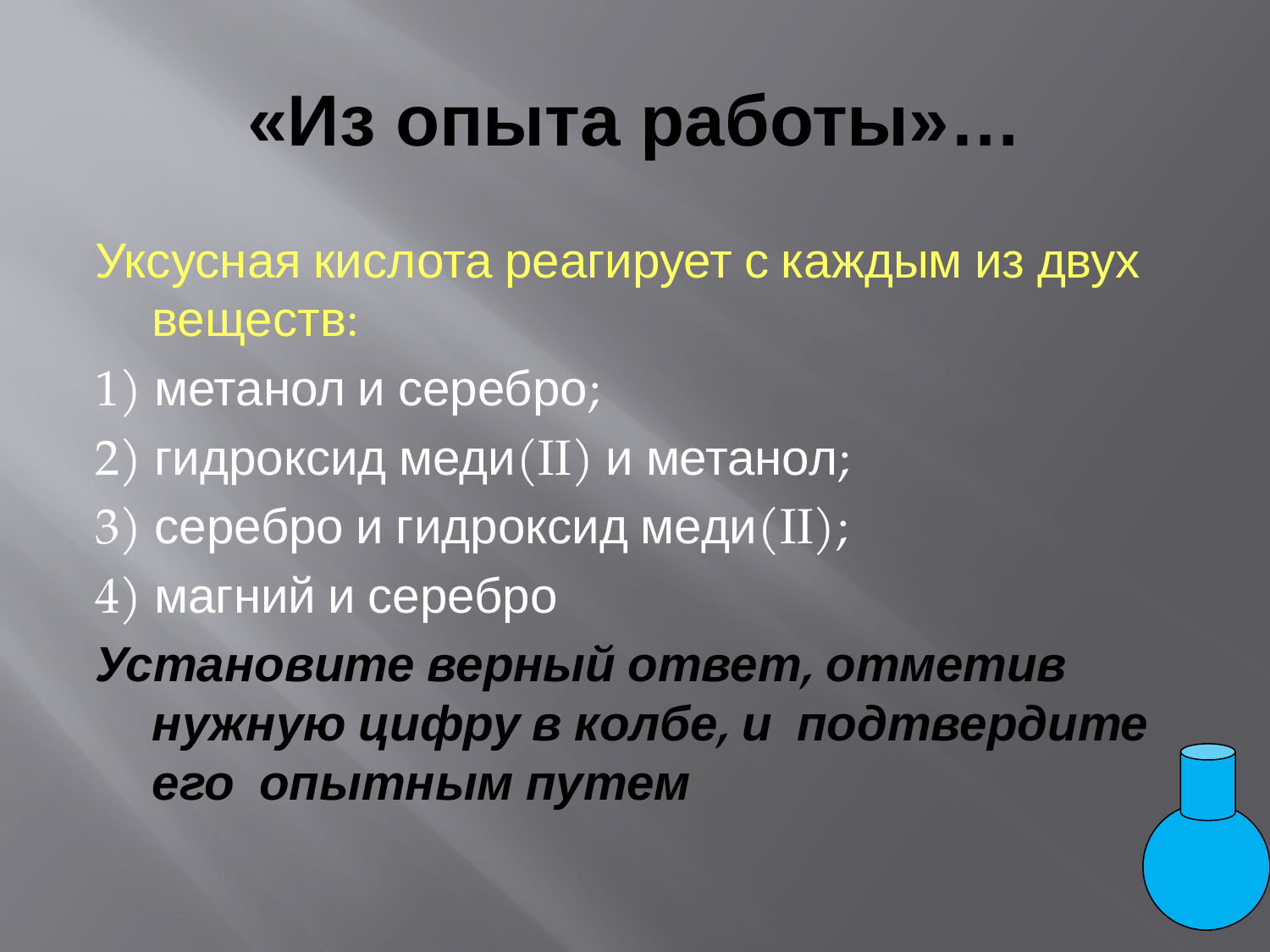

# «Из опыта работы»…
Уксусная кислота реагирует с каждым из двух веществ:
1) метанол и серебро;
2) гидроксид меди(II) и метанол;
3) серебро и гидроксид меди(II);
4) магний и серебро
Установите верный ответ, отметив нужную цифру в колбе, и  подтвердите его  опытным путем